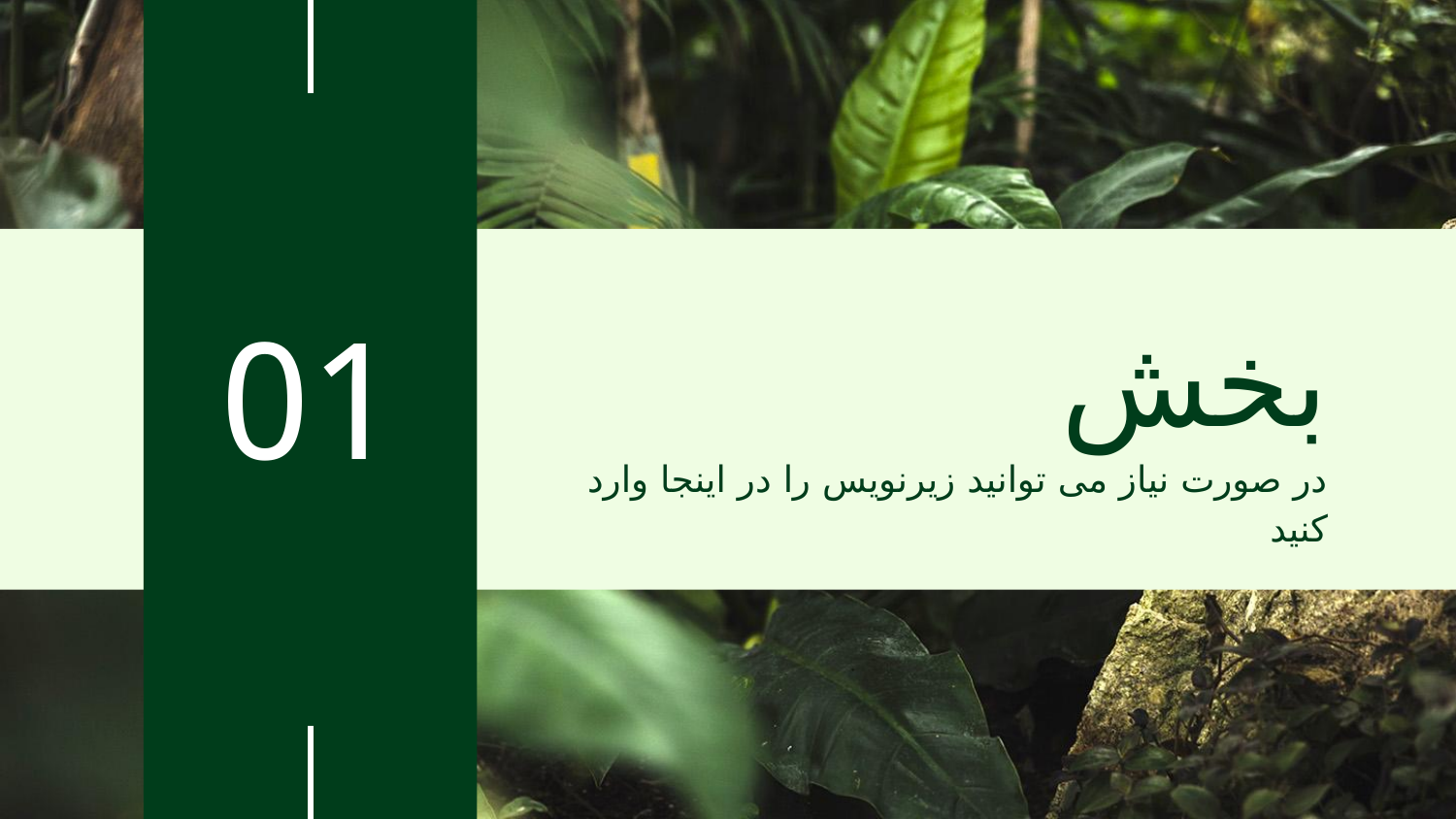

01
# بخش
در صورت نیاز می توانید زیرنویس را در اینجا وارد کنید